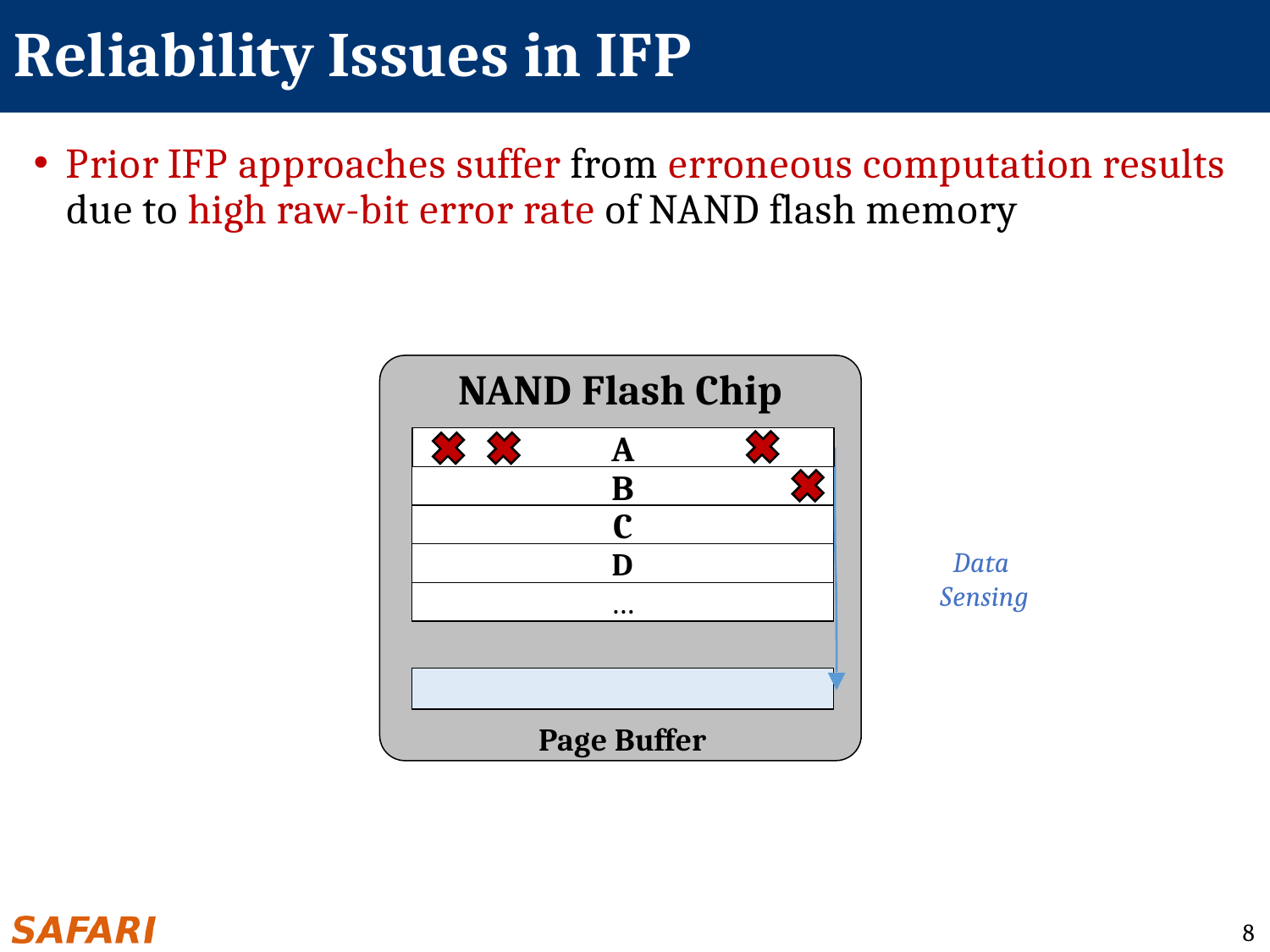

# Reliability Issues in IFP
Prior IFP approaches suffer from erroneous computation results due to high raw-bit error rate of NAND flash memory

NAND Flash Chip
A

A

B
B

C
Data
Sensing
D
…

Page Buffer
8